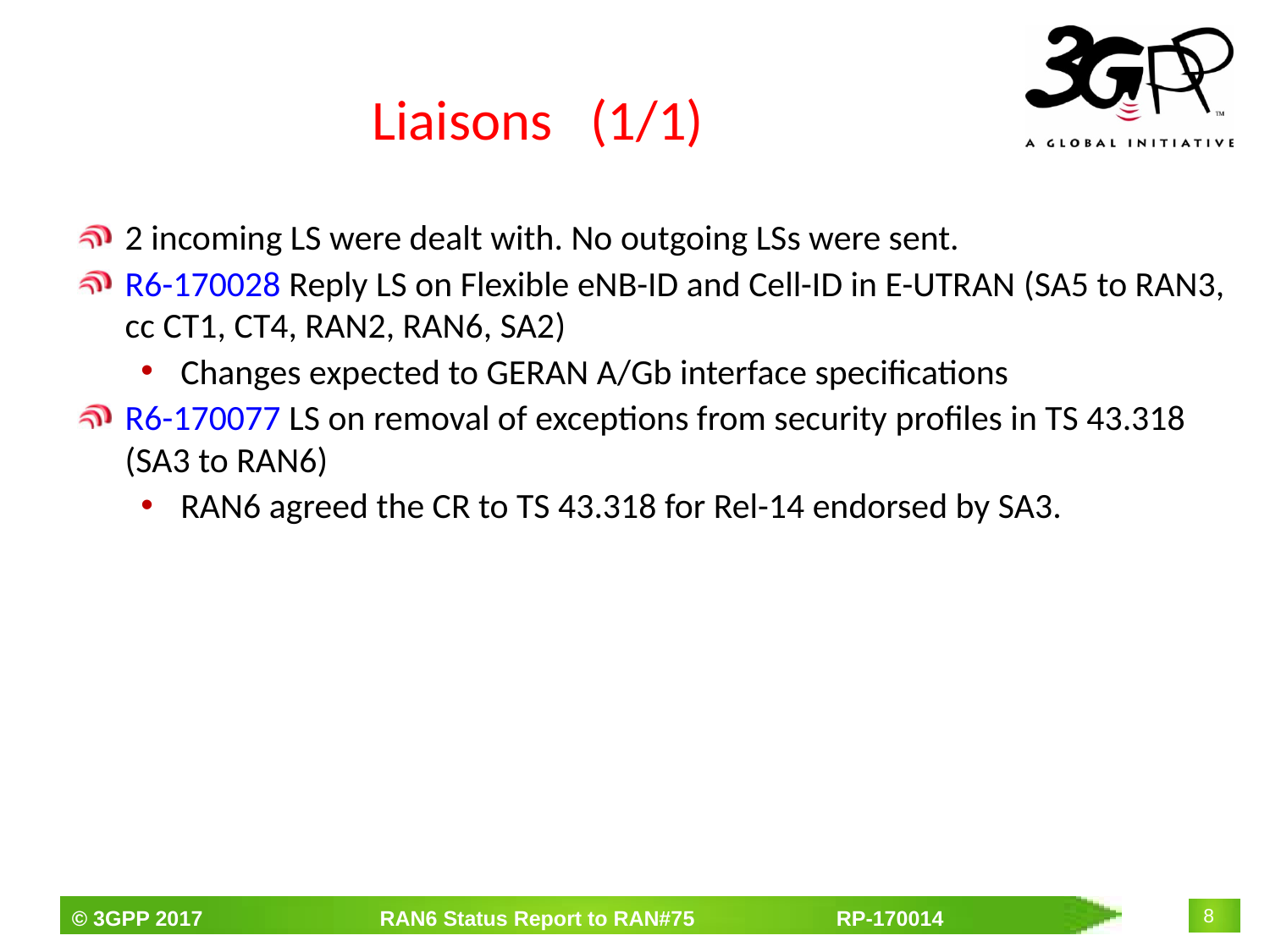

# Liaisons   (1/1)
2 incoming LS were dealt with. No outgoing LSs were sent.
R6-170028 Reply LS on Flexible eNB-ID and Cell-ID in E-UTRAN (SA5 to RAN3, cc CT1, CT4, RAN2, RAN6, SA2)
Changes expected to GERAN A/Gb interface specifications
R6-170077 LS on removal of exceptions from security profiles in TS 43.318 (SA3 to RAN6)
RAN6 agreed the CR to TS 43.318 for Rel-14 endorsed by SA3.